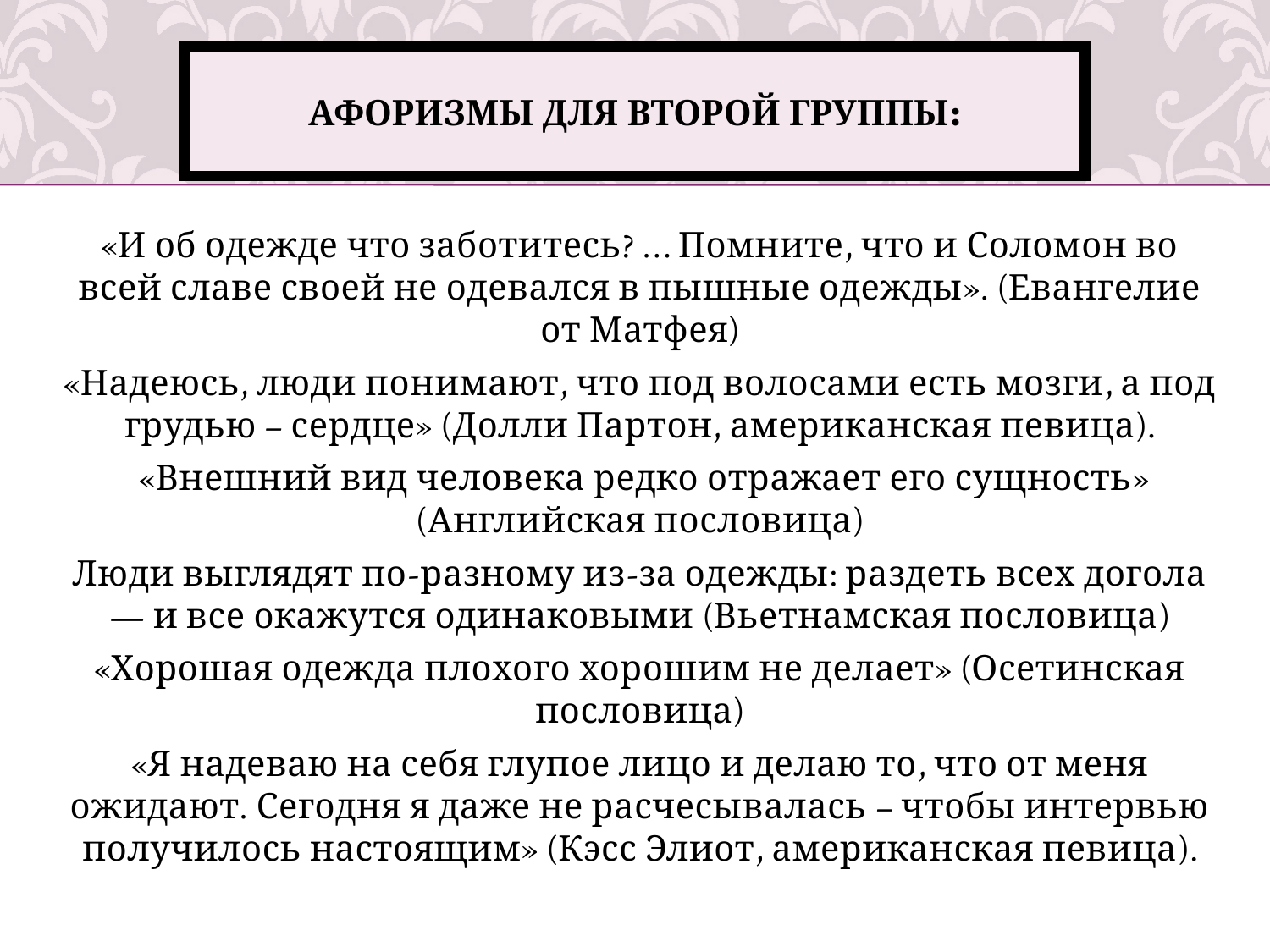

# Афоризмы для второй группы:
«И об одежде что заботитесь? … Помните, что и Соломон во всей славе своей не одевался в пышные одежды». (Евангелие от Матфея)
«Надеюсь, люди понимают, что под волосами есть мозги, а под грудью – сердце» (Долли Партон, американская певица).
 «Внешний вид человека редко отражает его сущность» (Английская пословица)
Люди выглядят по-разному из-за одежды: раздеть всех догола — и все окажутся одинаковыми (Вьетнамская пословица)
«Хорошая одежда плохого хорошим не делает» (Осетинская пословица)
«Я надеваю на себя глупое лицо и делаю то, что от меня ожидают. Сегодня я даже не расчесывалась – чтобы интервью получилось настоящим» (Кэсс Элиот, американская певица).